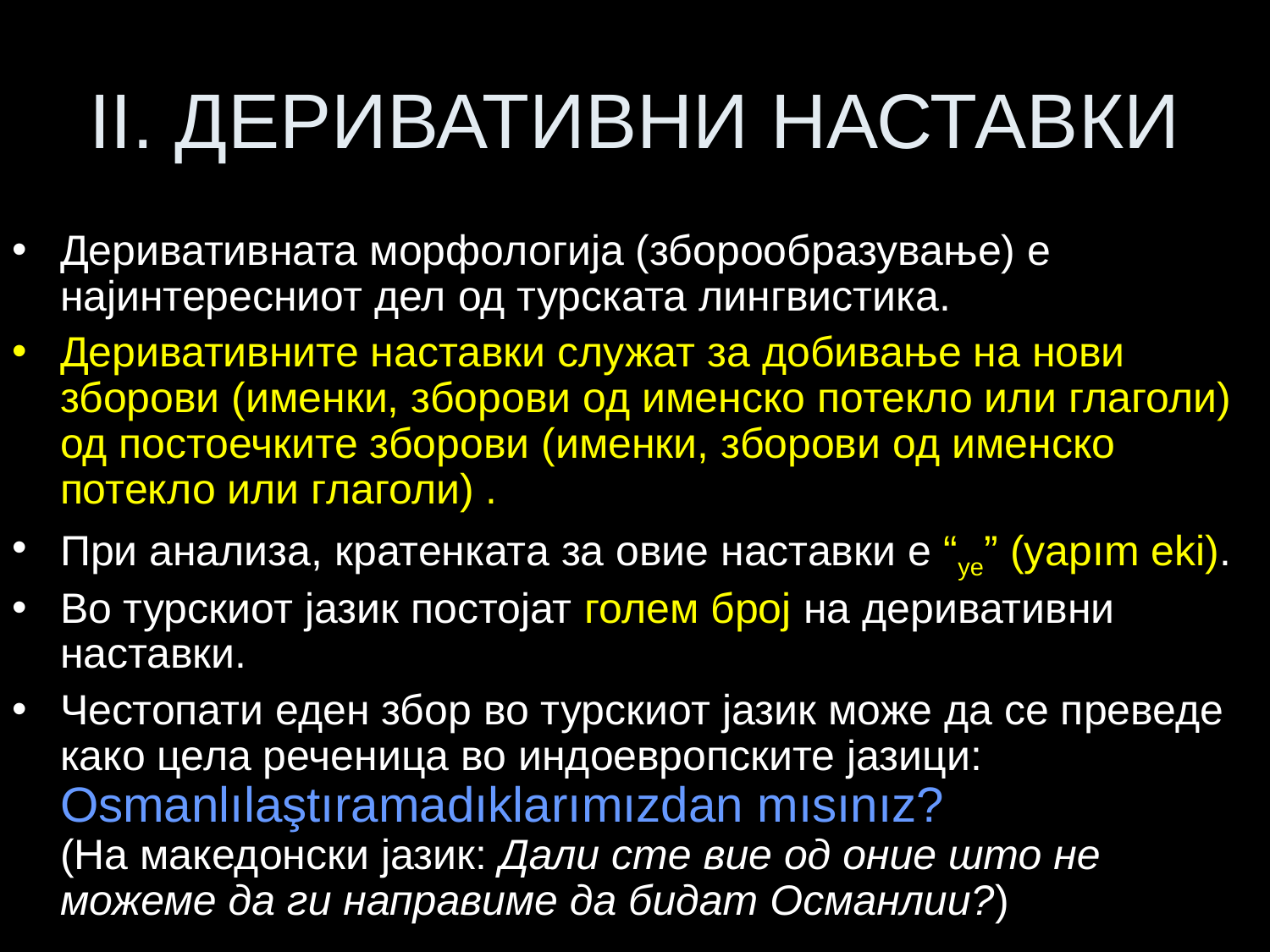

# II. ДЕРИВАТИВНИ НАСТАВКИ
Деривативната морфологија (зборообразување) е најинтересниот дел од турската лингвистика.
Деривативните наставки служат за добивање на нови зборови (именки, зборови од именско потекло или глаголи) од постоечките зборови (именки, зборови од именско потекло или глаголи) .
При анализа, кратенката за овие наставки е “ye” (yapım eki).
Во турскиот јазик постојат голем број на деривативни наставки.
Честопати еден збор во турскиот јазик може да се преведе како цела реченица во индоевропските јазици:
Osmanlılaştıramadıklarımızdan mısınız?
(На македонски јазик: Дали сте вие од оние што не можеме да ги направиме да бидат Османлии?)